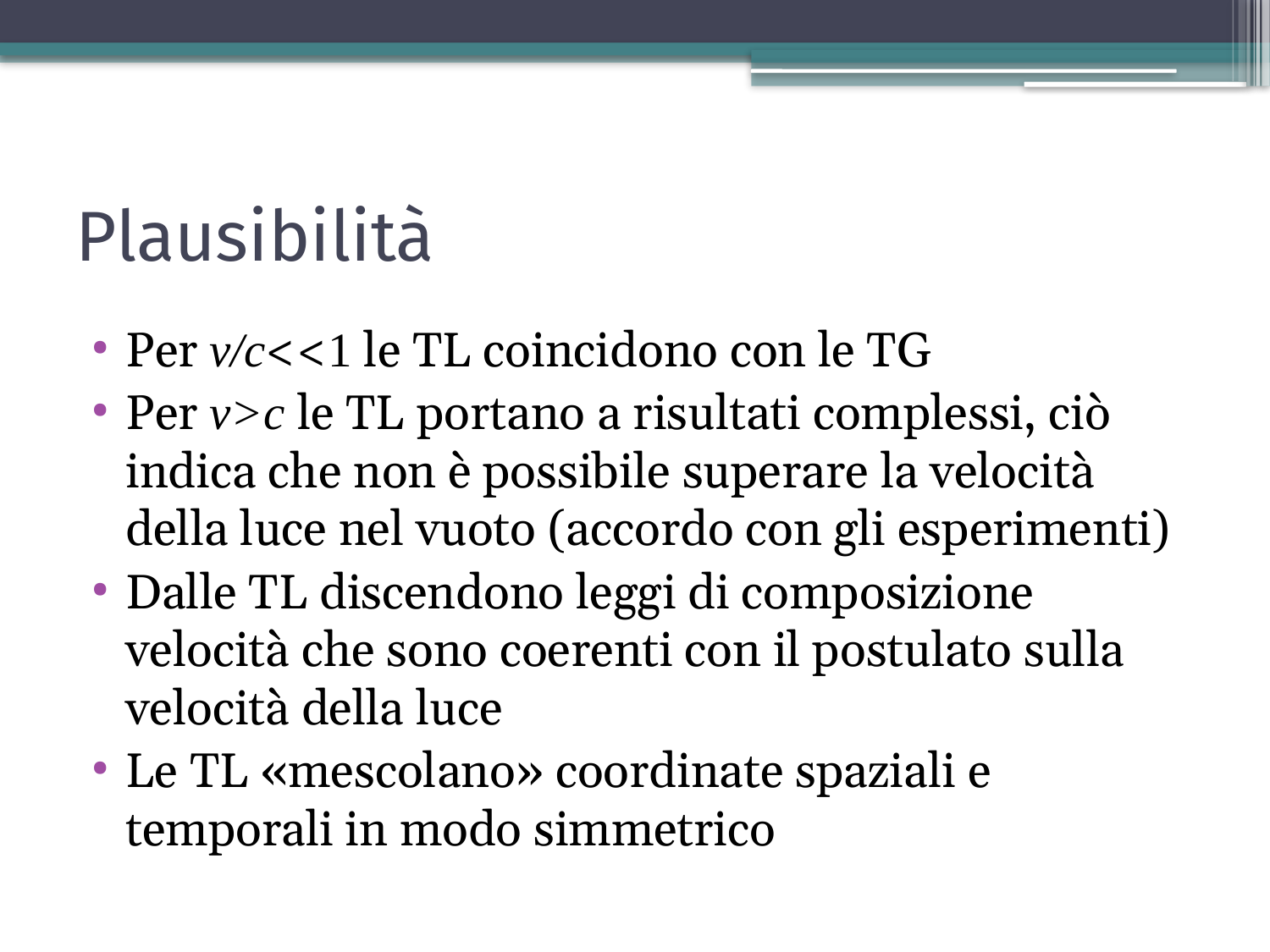

# Plausibilità
Per v/c<<1 le TL coincidono con le TG
Per v>c le TL portano a risultati complessi, ciò indica che non è possibile superare la velocità della luce nel vuoto (accordo con gli esperimenti)
Dalle TL discendono leggi di composizione velocità che sono coerenti con il postulato sulla velocità della luce
Le TL «mescolano» coordinate spaziali e temporali in modo simmetrico